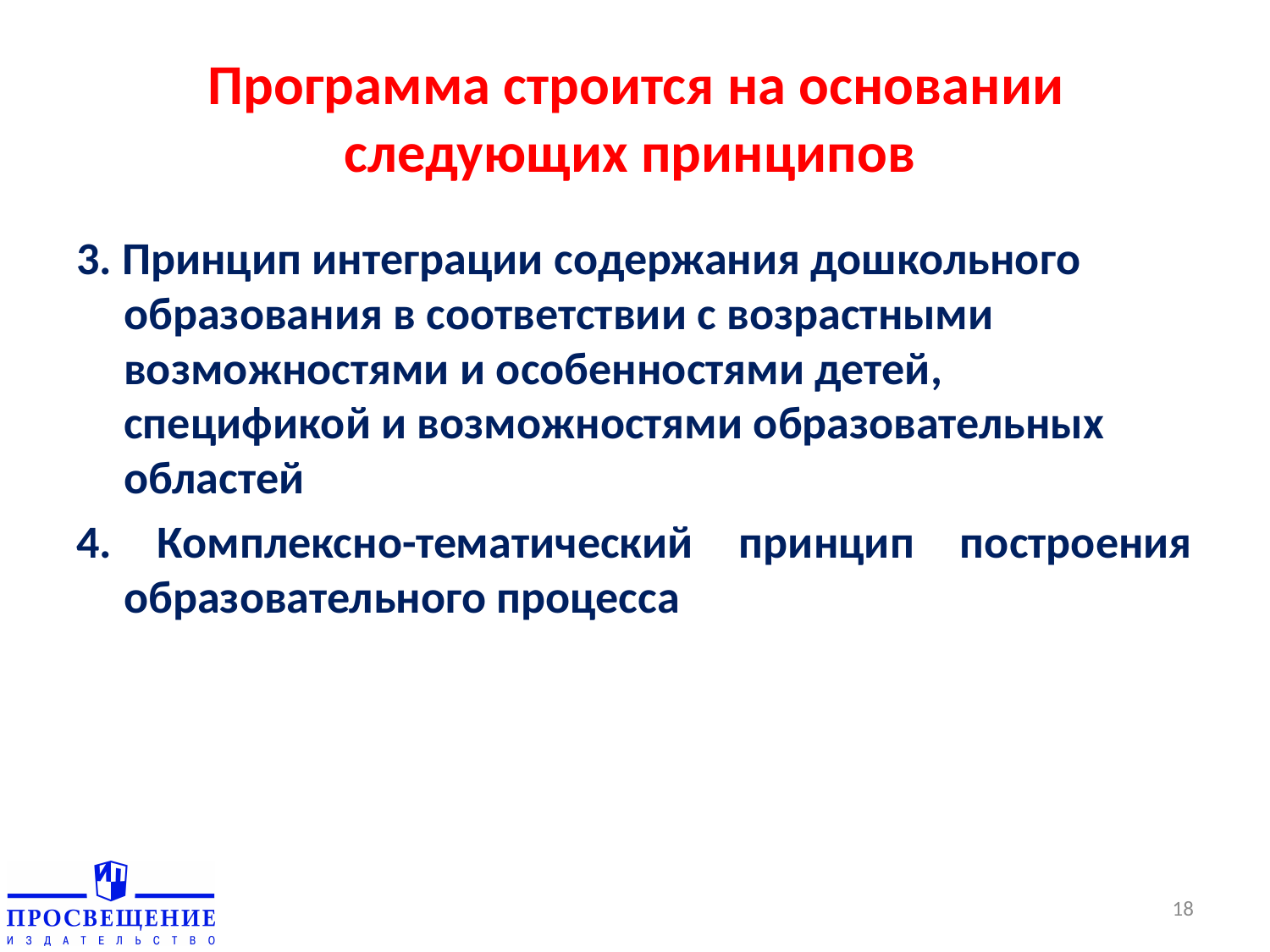

3. Принцип интеграции содержания дошкольного образования в соответствии с возрастными возможностями и особенностями детей, спецификой и возможностями образовательных областей
4. Комплексно-тематический принцип построения образовательного процесса
Программа строится на основании следующих принципов
18